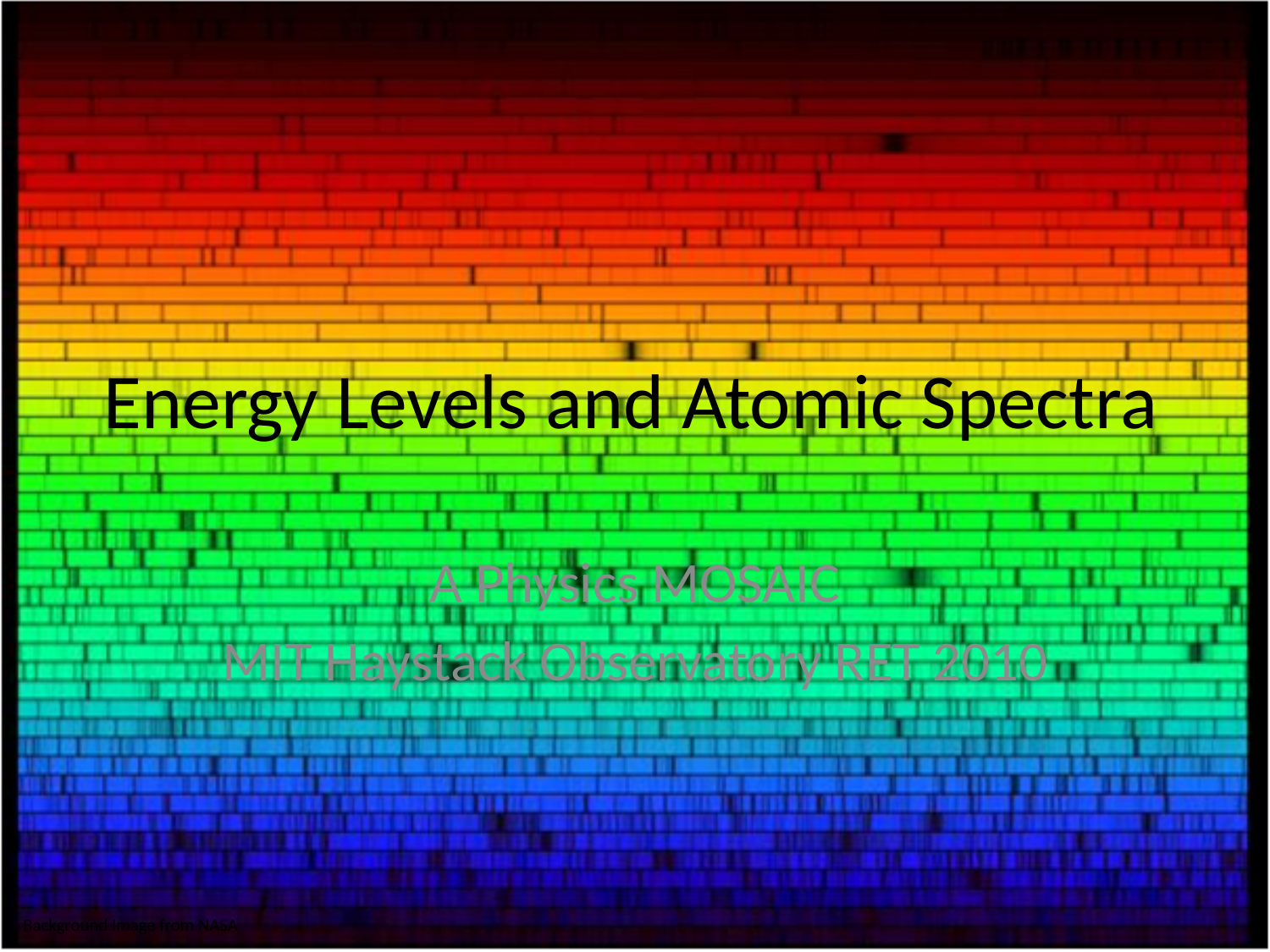

# Energy Levels and Atomic Spectra
A Physics MOSAIC
MIT Haystack Observatory RET 2010
Background Image from NASA